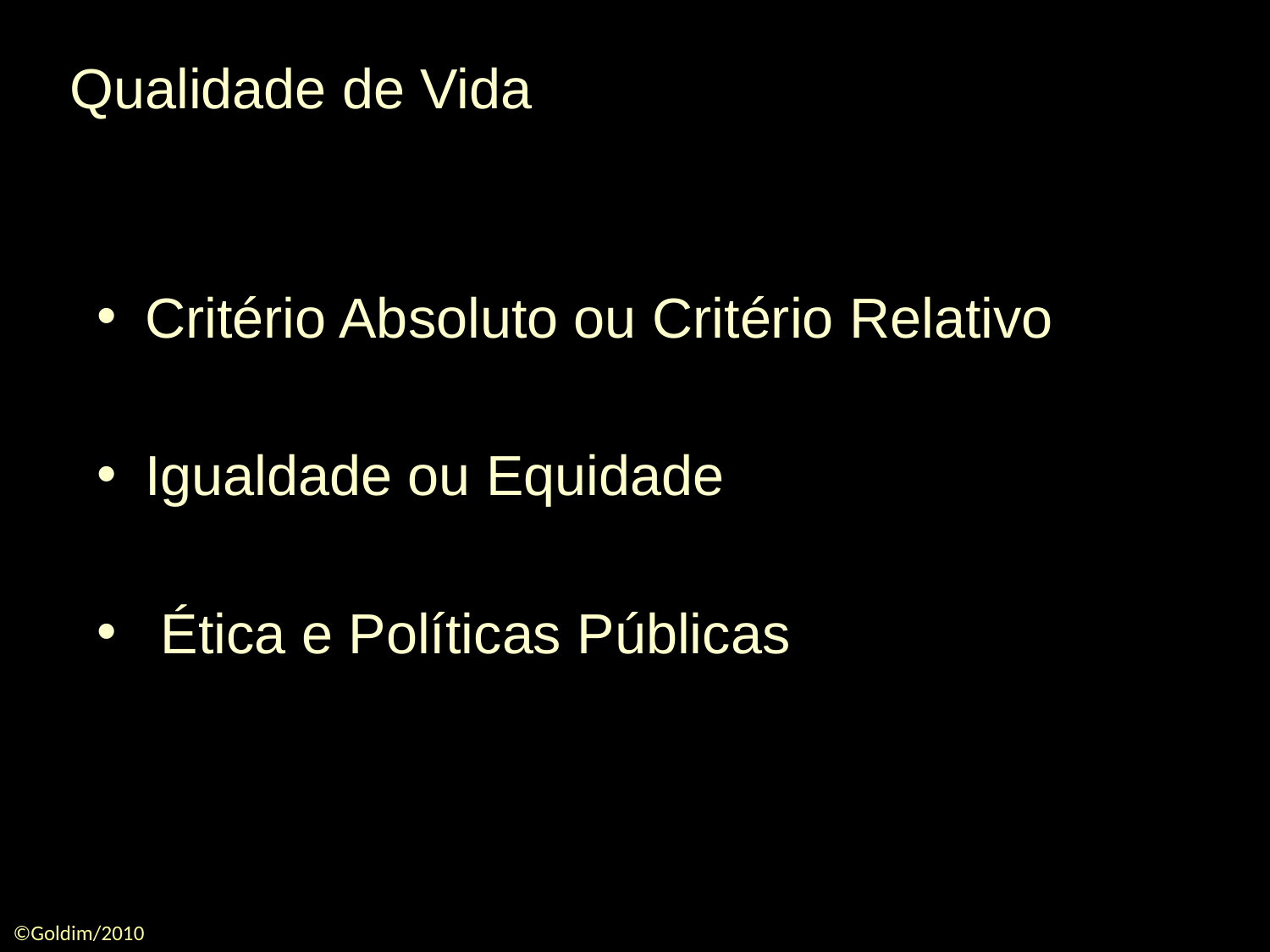

Qualidade de Vida
Critério Absoluto ou Critério Relativo

Igualdade ou Equidade

 Ética e Políticas Públicas
©Goldim/2010